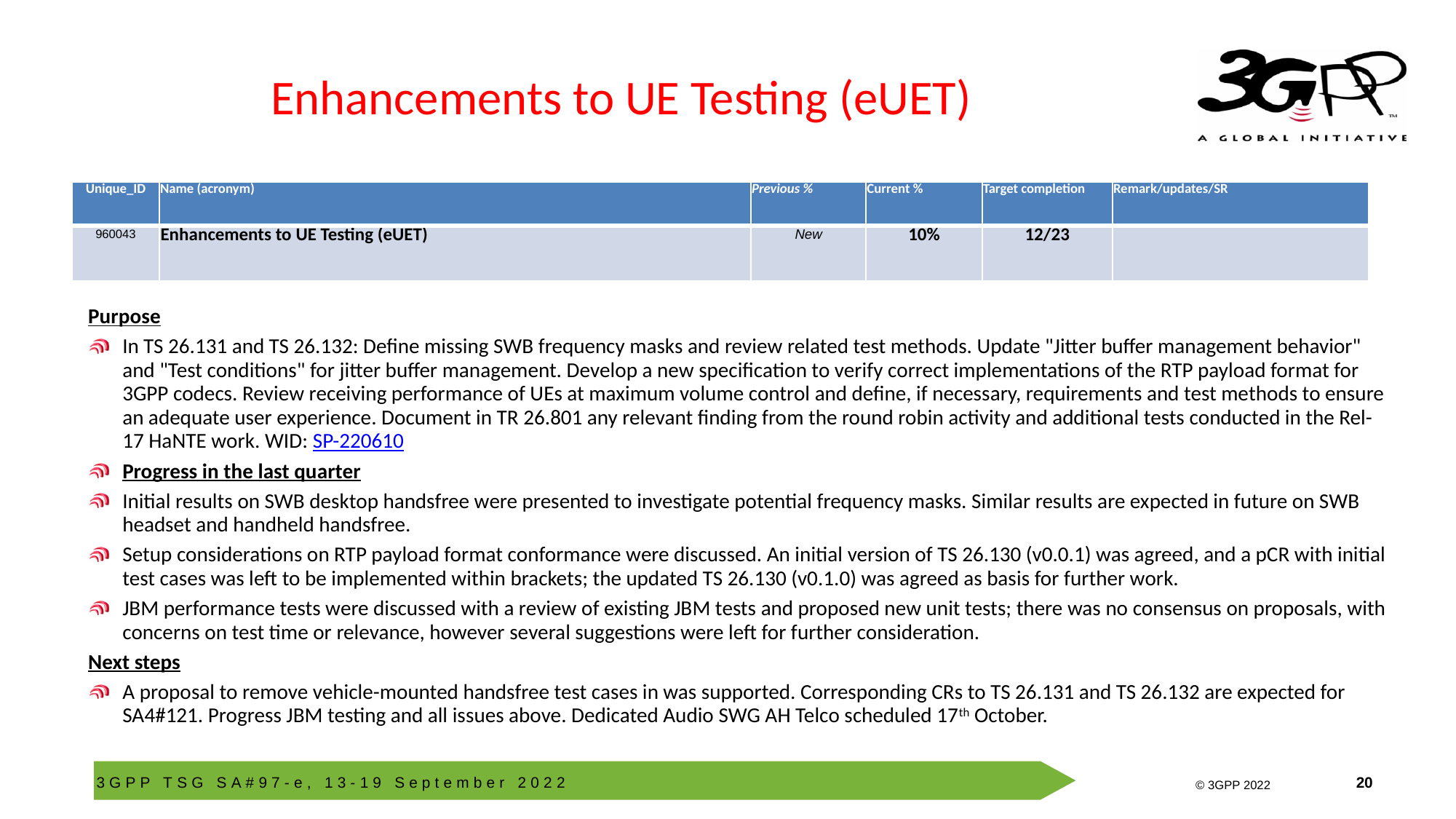

# Enhancements to UE Testing (eUET)
| Unique\_ID | Name (acronym) | Previous % | Current % | Target completion | Remark/updates/SR |
| --- | --- | --- | --- | --- | --- |
| 960043 | Enhancements to UE Testing (eUET) | New | 10% | 12/23 |  |
Purpose
In TS 26.131 and TS 26.132: Define missing SWB frequency masks and review related test methods. Update "Jitter buffer management behavior" and "Test conditions" for jitter buffer management. Develop a new specification to verify correct implementations of the RTP payload format for 3GPP codecs. Review receiving performance of UEs at maximum volume control and define, if necessary, requirements and test methods to ensure an adequate user experience. Document in TR 26.801 any relevant finding from the round robin activity and additional tests conducted in the Rel-17 HaNTE work. WID: SP-220610
Progress in the last quarter
Initial results on SWB desktop handsfree were presented to investigate potential frequency masks. Similar results are expected in future on SWB headset and handheld handsfree.
Setup considerations on RTP payload format conformance were discussed. An initial version of TS 26.130 (v0.0.1) was agreed, and a pCR with initial test cases was left to be implemented within brackets; the updated TS 26.130 (v0.1.0) was agreed as basis for further work.
JBM performance tests were discussed with a review of existing JBM tests and proposed new unit tests; there was no consensus on proposals, with concerns on test time or relevance, however several suggestions were left for further consideration.
Next steps
A proposal to remove vehicle-mounted handsfree test cases in was supported. Corresponding CRs to TS 26.131 and TS 26.132 are expected for SA4#121. Progress JBM testing and all issues above. Dedicated Audio SWG AH Telco scheduled 17th October.